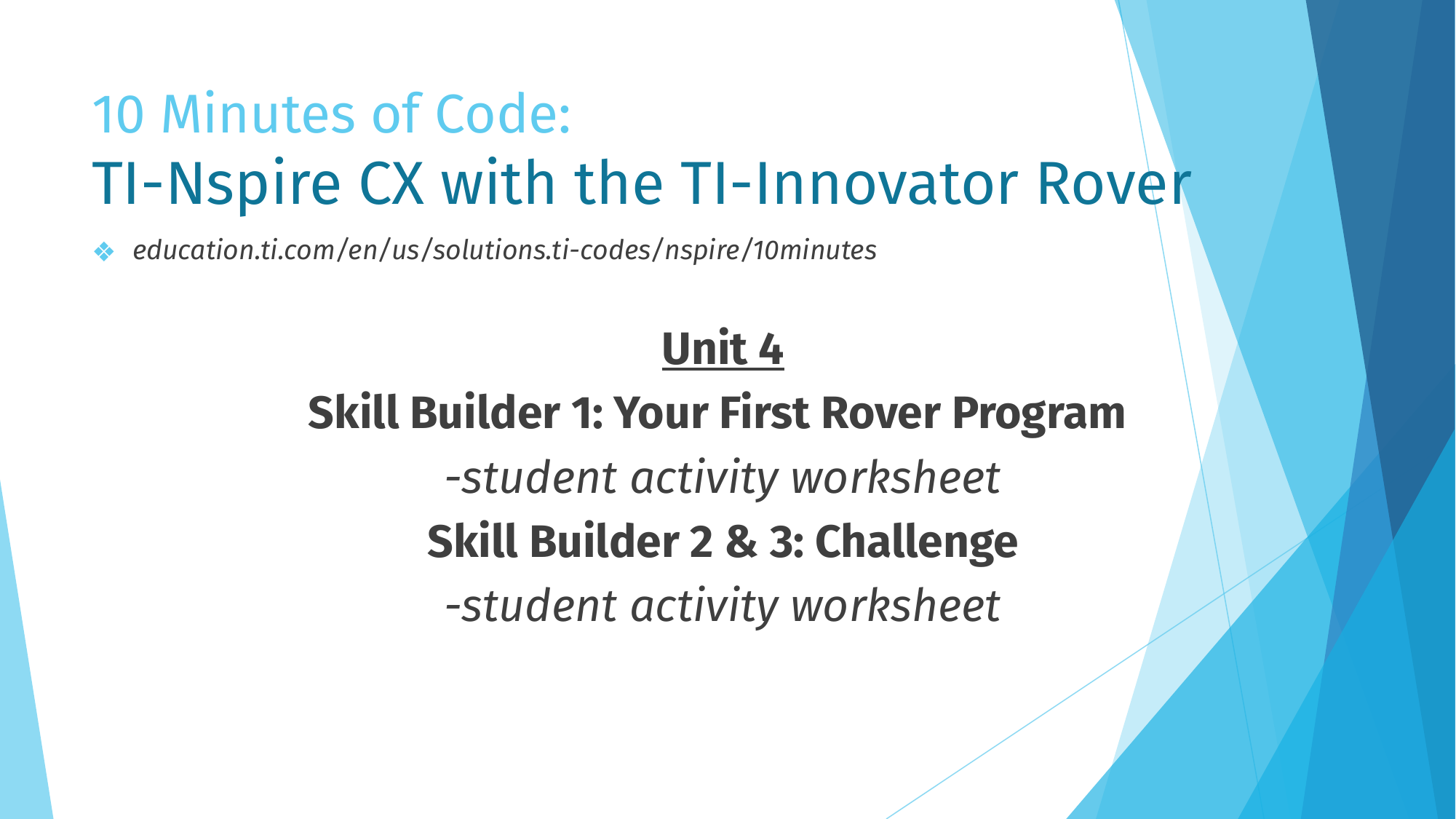

# 10 Minutes of Code: TI-Nspire CX with the TI-Innovator Rover
education.ti.com/en/us/solutions.ti-codes/nspire/10minutes

Unit 4
Skill Builder 1: Your First Rover Program
-student activity worksheet
Skill Builder 2 & 3: Challenge
-student activity worksheet